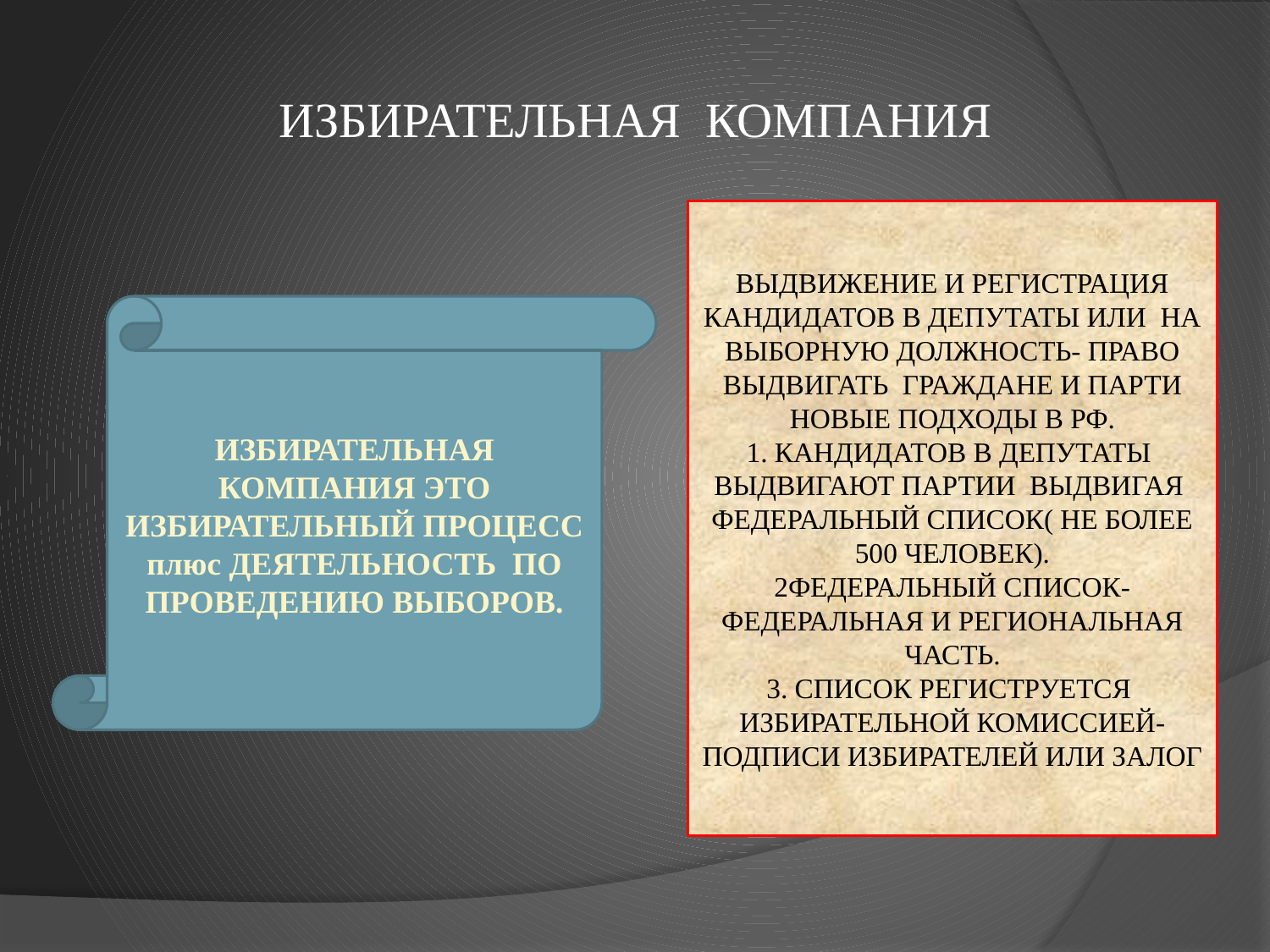

# ИЗБИРАТЕЛЬНАЯ  КОМПАНИЯ
ВЫДВИЖЕНИЕ И РЕГИСТРАЦИЯ КАНДИДАТОВ В ДЕПУТАТЫ ИЛИ  НА ВЫБОРНУЮ ДОЛЖНОСТЬ- ПРАВО ВЫДВИГАТЬ  ГРАЖДАНЕ И ПАРТИ
НОВЫЕ ПОДХОДЫ В РФ.
1. КАНДИДАТОВ В ДЕПУТАТЫ  ВЫДВИГАЮТ ПАРТИИ  ВЫДВИГАЯ  ФЕДЕРАЛЬНЫЙ СПИСОК( НЕ БОЛЕЕ 500 ЧЕЛОВЕК).
2ФЕДЕРАЛЬНЫЙ СПИСОК- ФЕДЕРАЛЬНАЯ И РЕГИОНАЛЬНАЯ ЧАСТЬ.
3. СПИСОК РЕГИСТРУЕТСЯ  ИЗБИРАТЕЛЬНОЙ КОМИССИЕЙ- ПОДПИСИ ИЗБИРАТЕЛЕЙ ИЛИ ЗАЛОГ

ИЗБИРАТЕЛЬНАЯ КОМПАНИЯ ЭТО ИЗБИРАТЕЛЬНЫЙ ПРОЦЕСС плюс ДЕЯТЕЛЬНОСТЬ  ПО ПРОВЕДЕНИЮ ВЫБОРОВ.